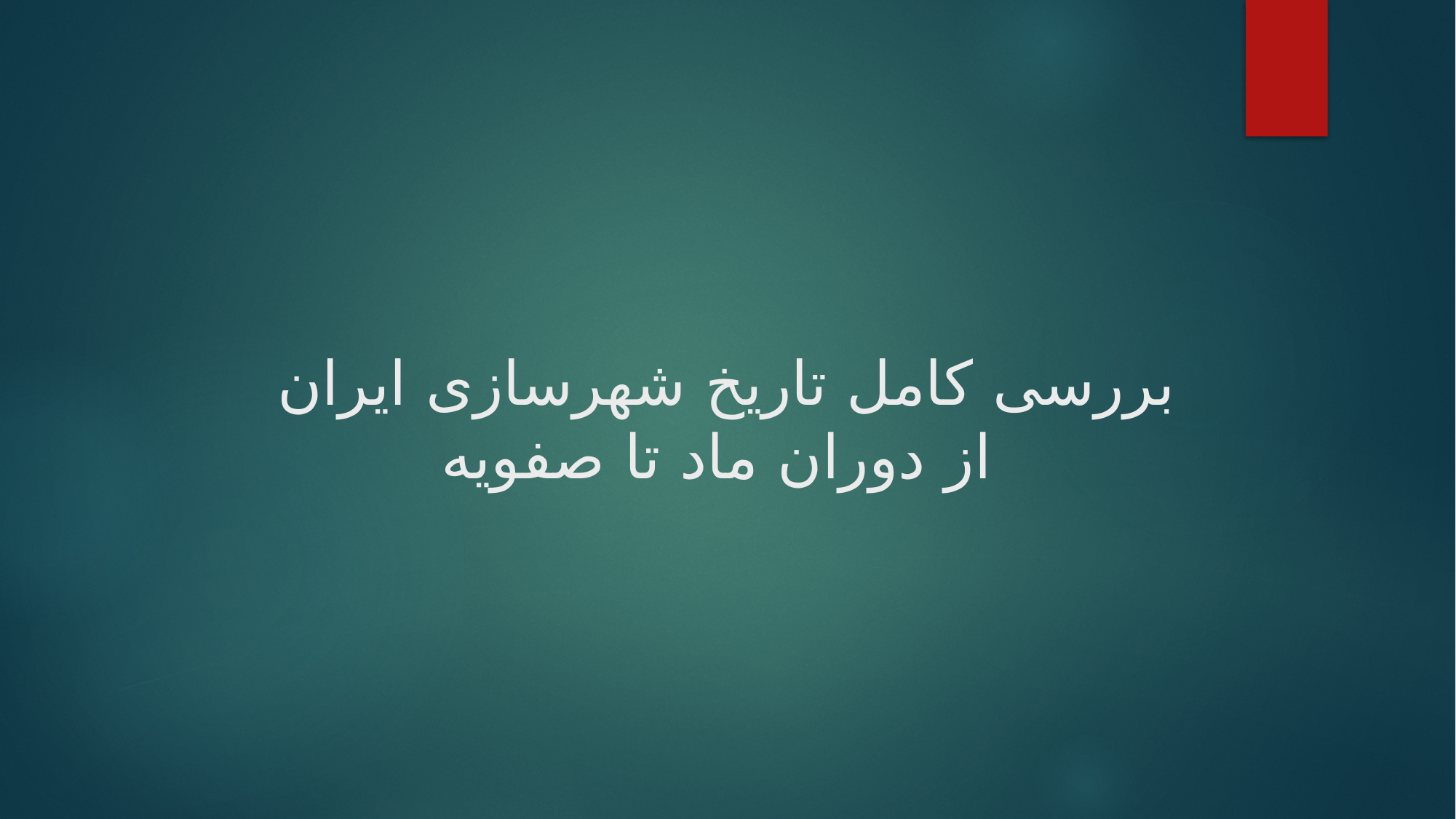

# بررسی کامل تاریخ شهرسازی ایران از دوران ماد تا صفویه